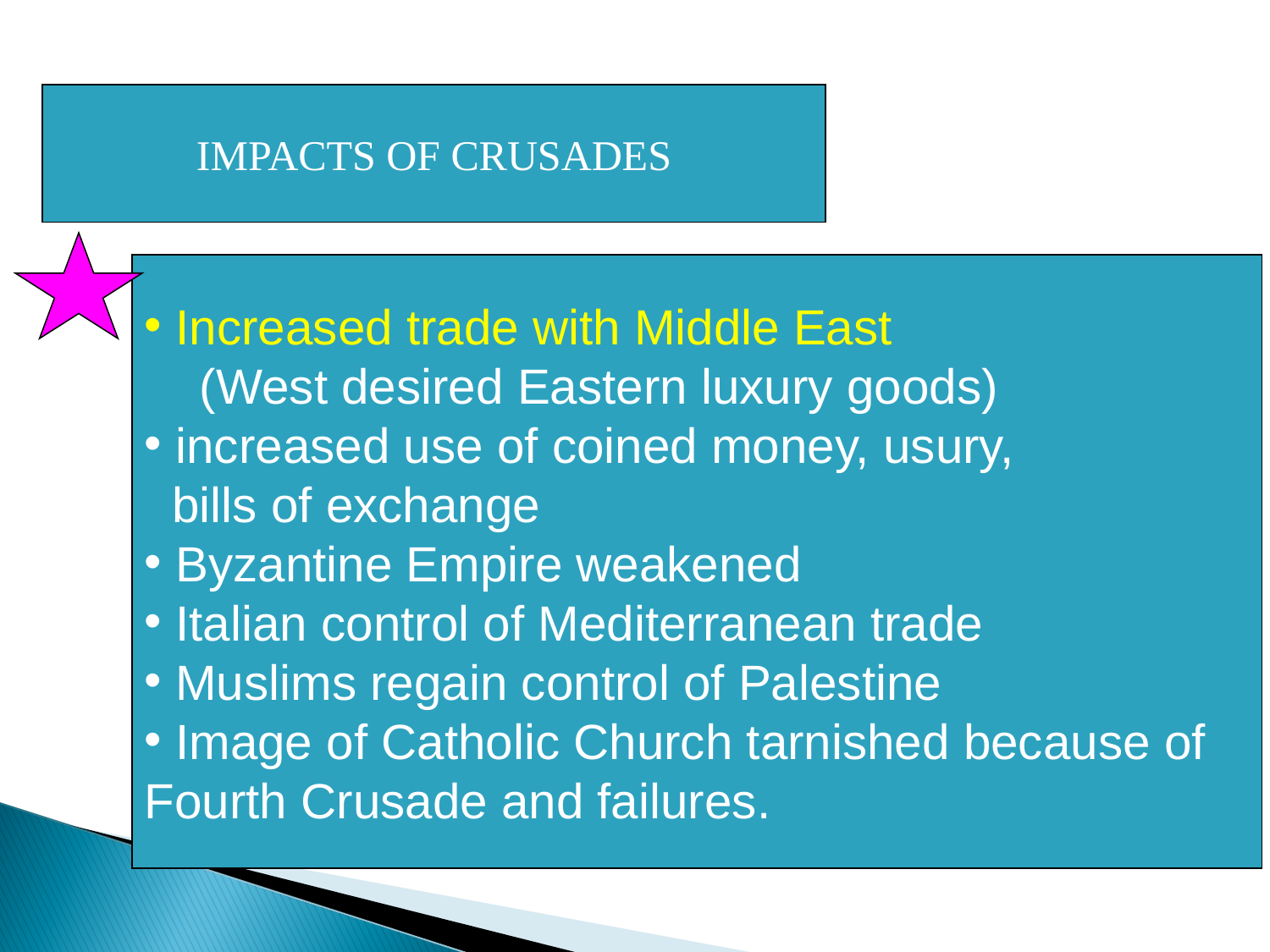

IMPACTS OF CRUSADES

 Increased trade with Middle East
    (West desired Eastern luxury goods)
 increased use of coined money, usury,
  bills of exchange
 Byzantine Empire weakened
 Italian control of Mediterranean trade
 Muslims regain control of Palestine
 Image of Catholic Church tarnished because of Fourth Crusade and failures.